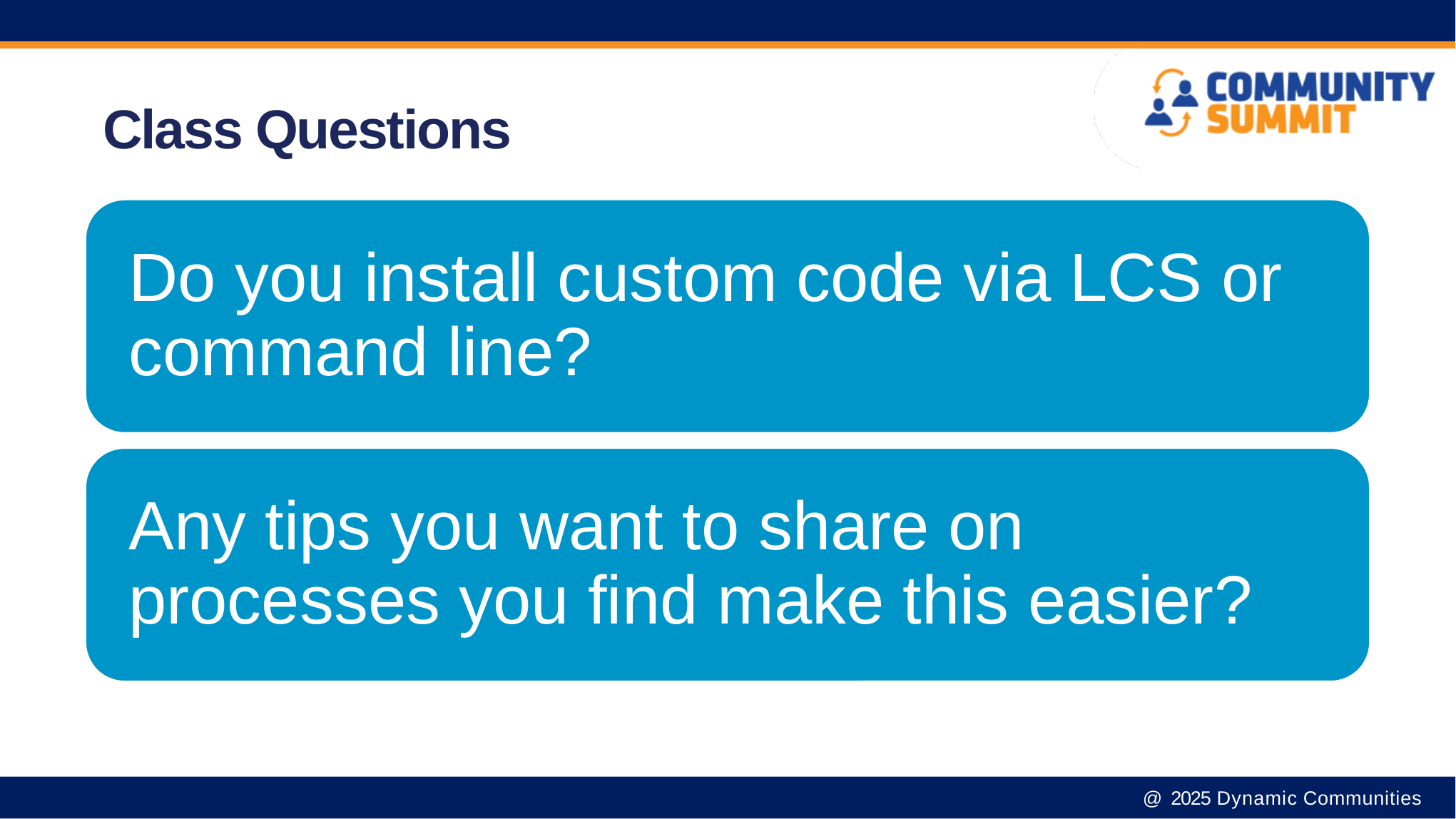

# Class Questions
Do you install custom code via LCS or command line?
Any tips you want to share on processes you find make this easier?